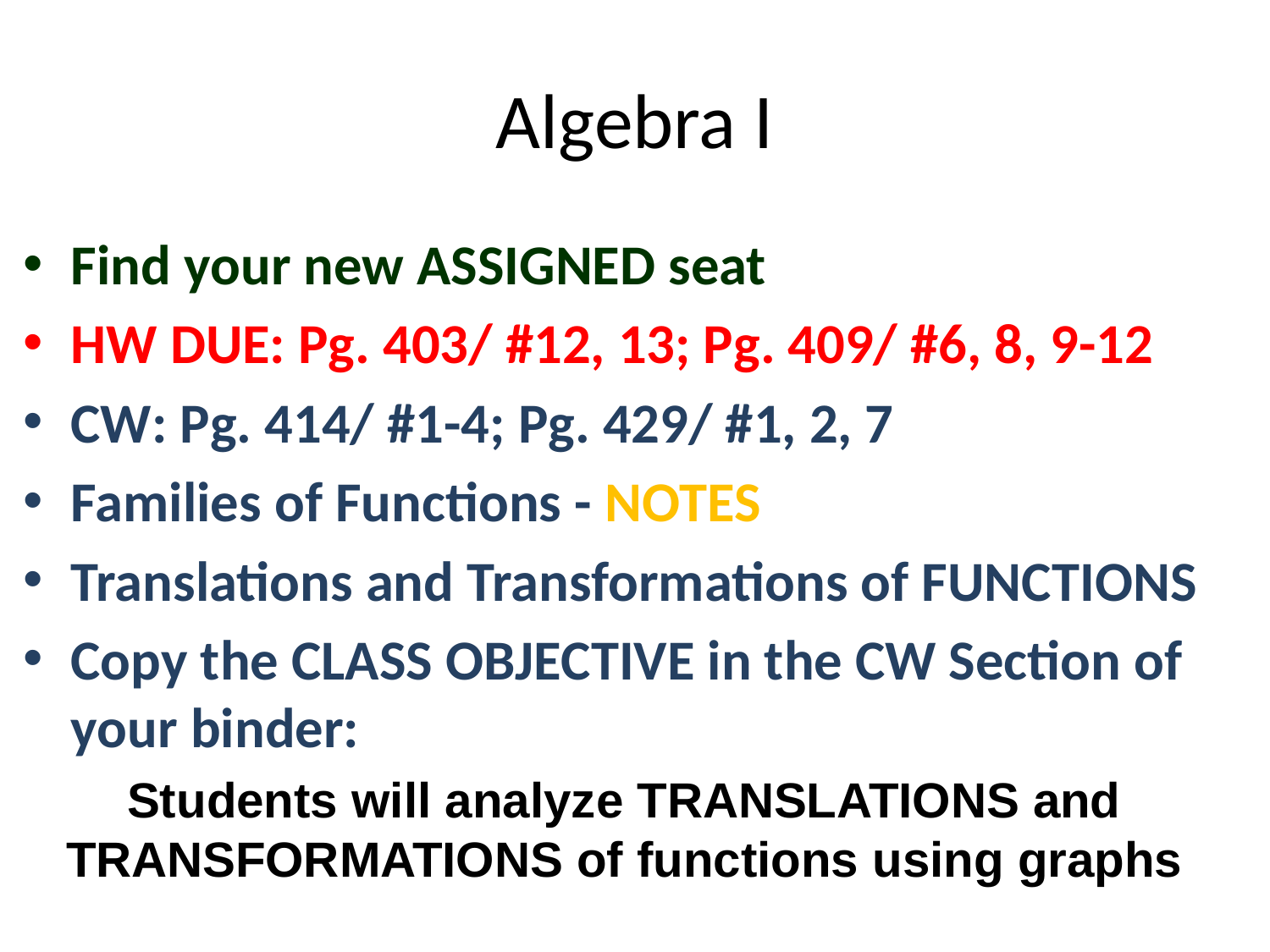

# Algebra I
Find your new ASSIGNED seat
HW DUE: Pg. 403/ #12, 13; Pg. 409/ #6, 8, 9-12
CW: Pg. 414/ #1-4; Pg. 429/ #1, 2, 7
Families of Functions - NOTES
Translations and Transformations of FUNCTIONS
Copy the CLASS OBJECTIVE in the CW Section of your binder:
Students will analyze TRANSLATIONS and TRANSFORMATIONS of functions using graphs